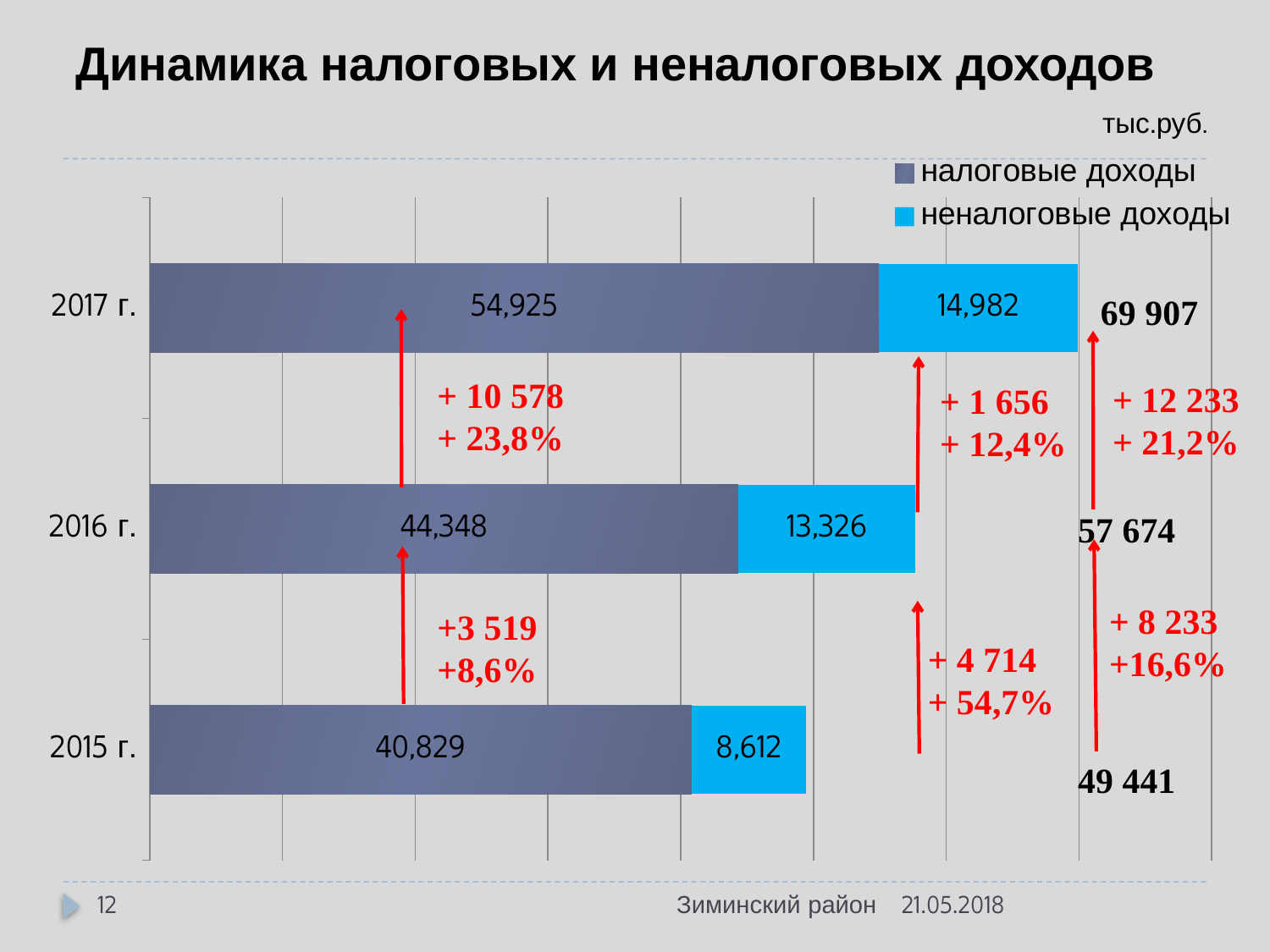

# Динамика налоговых и неналоговых доходов
тыс.руб.

### Chart

| Category | налоговые доходы | неналоговые доходы |
|---|---|---|
| 2015 г. | 40829.0 | 8612.0 |
| 2016 г. | 44348.0 | 13326.0 |
| 2017 г. | 54925.0 | 14982.0 |
69 907

+ 10 578
+ 23,8%
+ 12 233
+ 21,2%
+ 1 656
+ 12,4%
57 674
+ 8 233
+16,6%
+3 519
+8,6%
+ 4 714
+ 54,7%

49 441
12
Зиминский район
21.05.2018